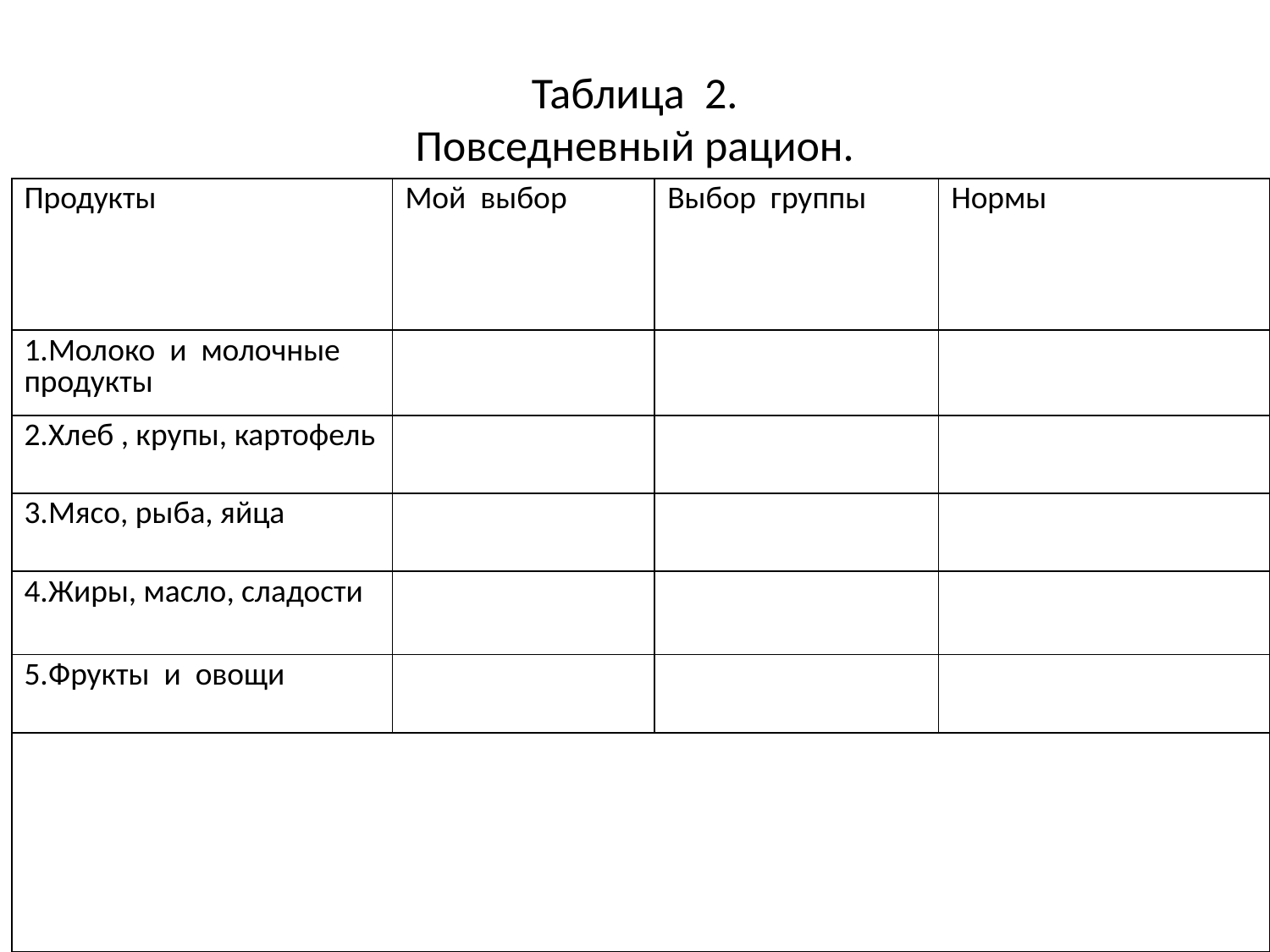

# Таблица  2. Повседневный рацион.
| Продукты | Мой выбор | Выбор группы | Нормы |
| --- | --- | --- | --- |
| 1.Молоко и молочные продукты |  |  |  |
| 2.Хлеб , крупы, картофель |  |  |  |
| 3.Мясо, рыба, яйца |  |  |  |
| 4.Жиры, масло, сладости |  |  |  |
| 5.Фрукты и овощи |  |  |  |
|  |  |  |  |